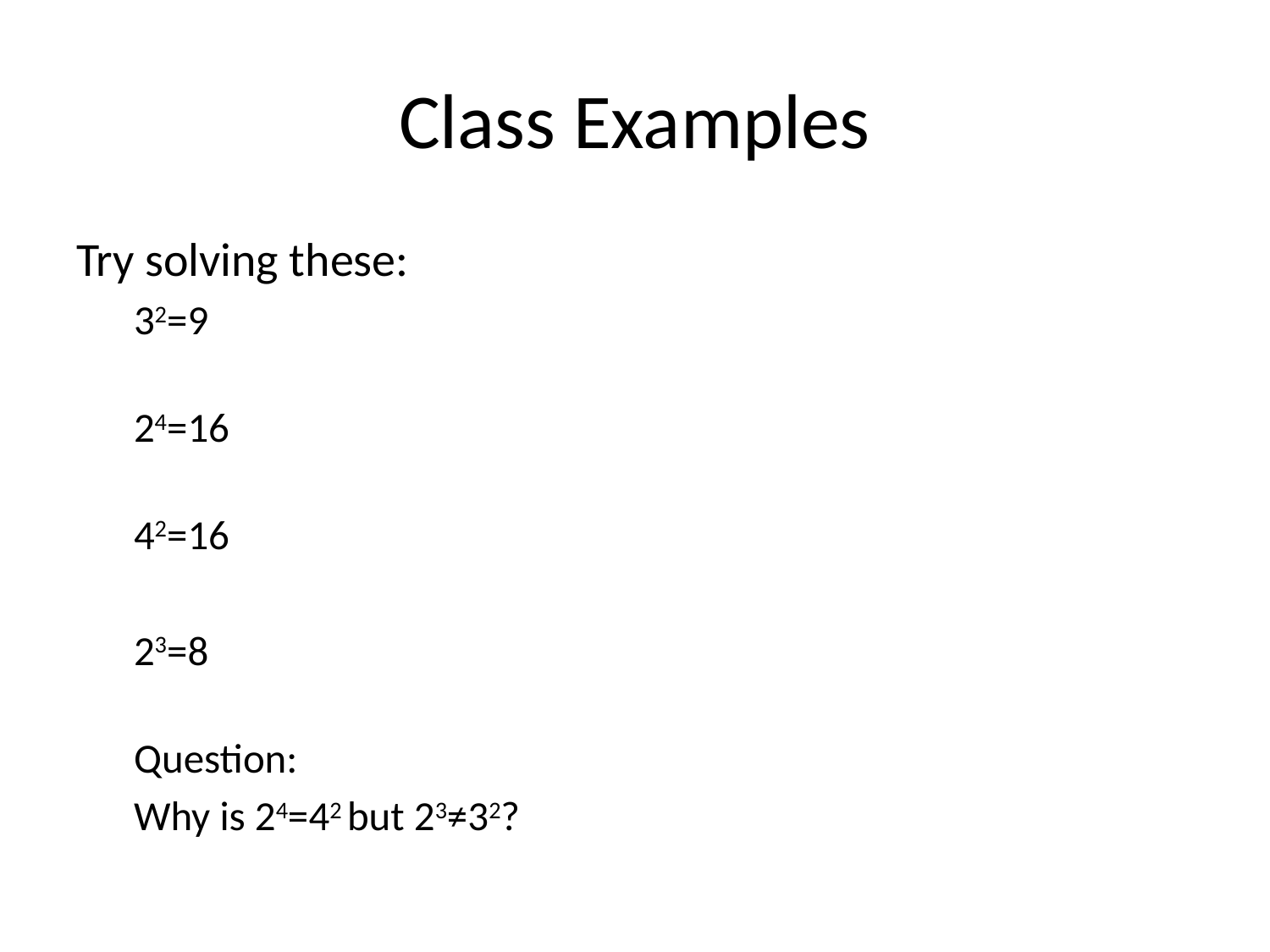

# Class Examples
Try solving these:
32=9

24=16

42=16

23=8
Question:
	Why is 24=42 but 23≠32?